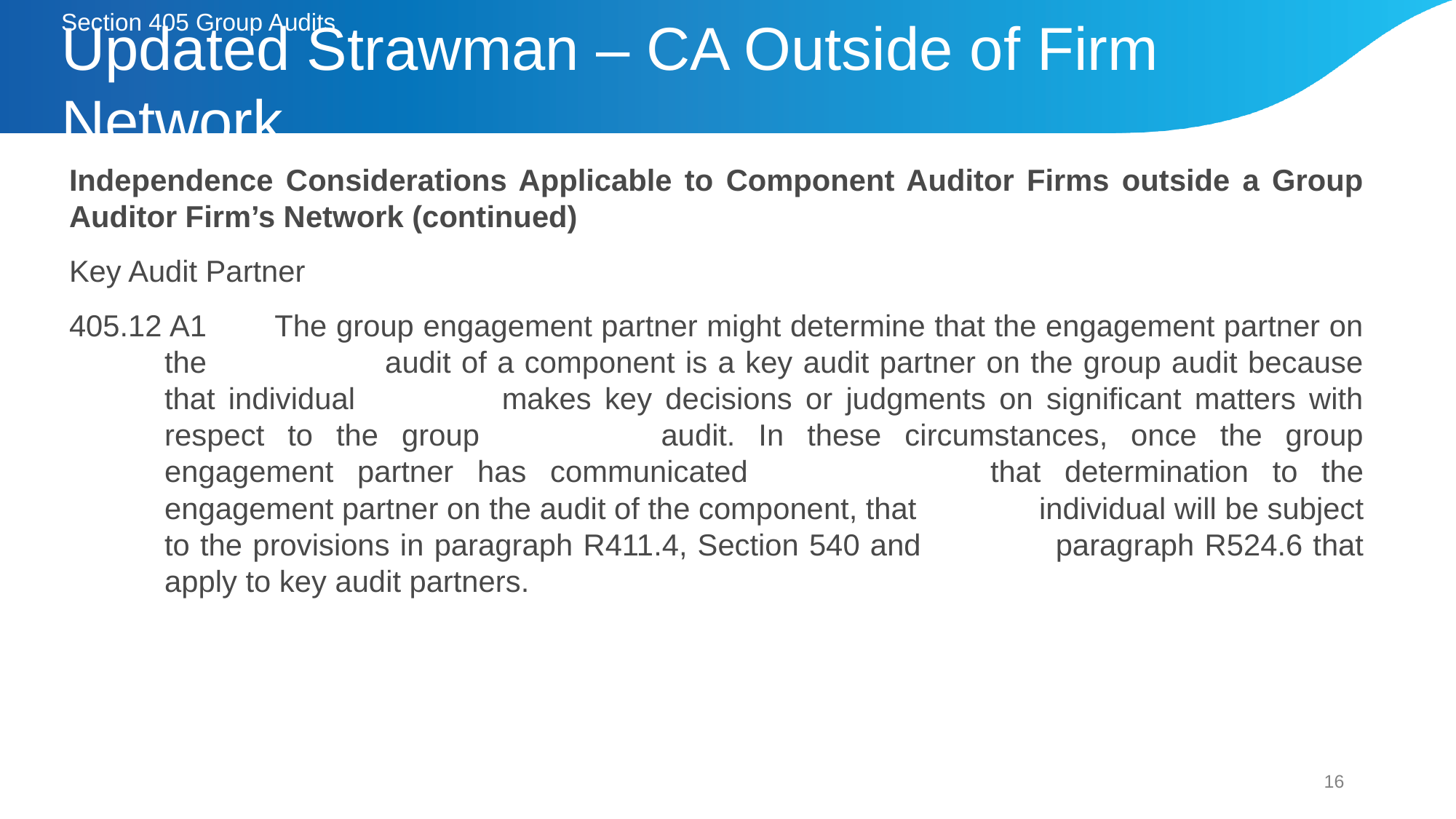

Section 405 Group Audits
# Updated Strawman – CA Outside of Firm Network
Independence Considerations Applicable to Component Auditor Firms outside a Group Auditor Firm’s Network (continued)
Key Audit Partner
405.12 A1	The group engagement partner might determine that the engagement partner on the 		audit of a component is a key audit partner on the group audit because that individual 		makes key decisions or judgments on significant matters with respect to the group 		audit. In these circumstances, once the group engagement partner has communicated 		that determination to the engagement partner on the audit of the component, that 		individual will be subject to the provisions in paragraph R411.4, Section 540 and 		paragraph R524.6 that apply to key audit partners.
16